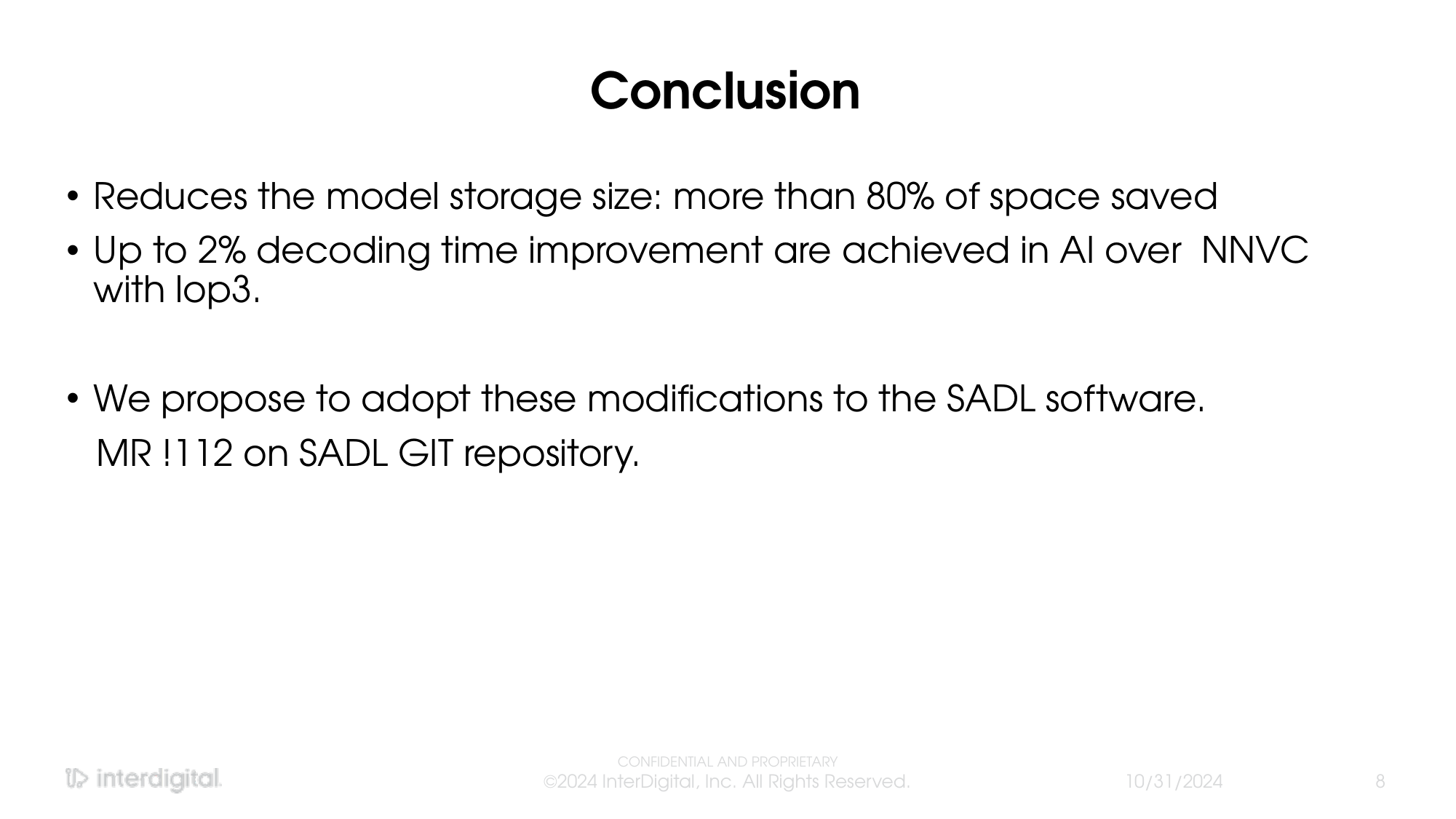

# Conclusion
Reduces the model storage size: more than 80% of space saved
Up to 2% decoding time improvement are achieved in AI over  NNVC with lop3.

We propose to adopt these modifications to the SADL software.
   MR !112 on SADL GIT repository.
CONFIDENTIAL AND PROPRIETARY
©2024 InterDigital, Inc. All Rights Reserved.
10/31/2024
8